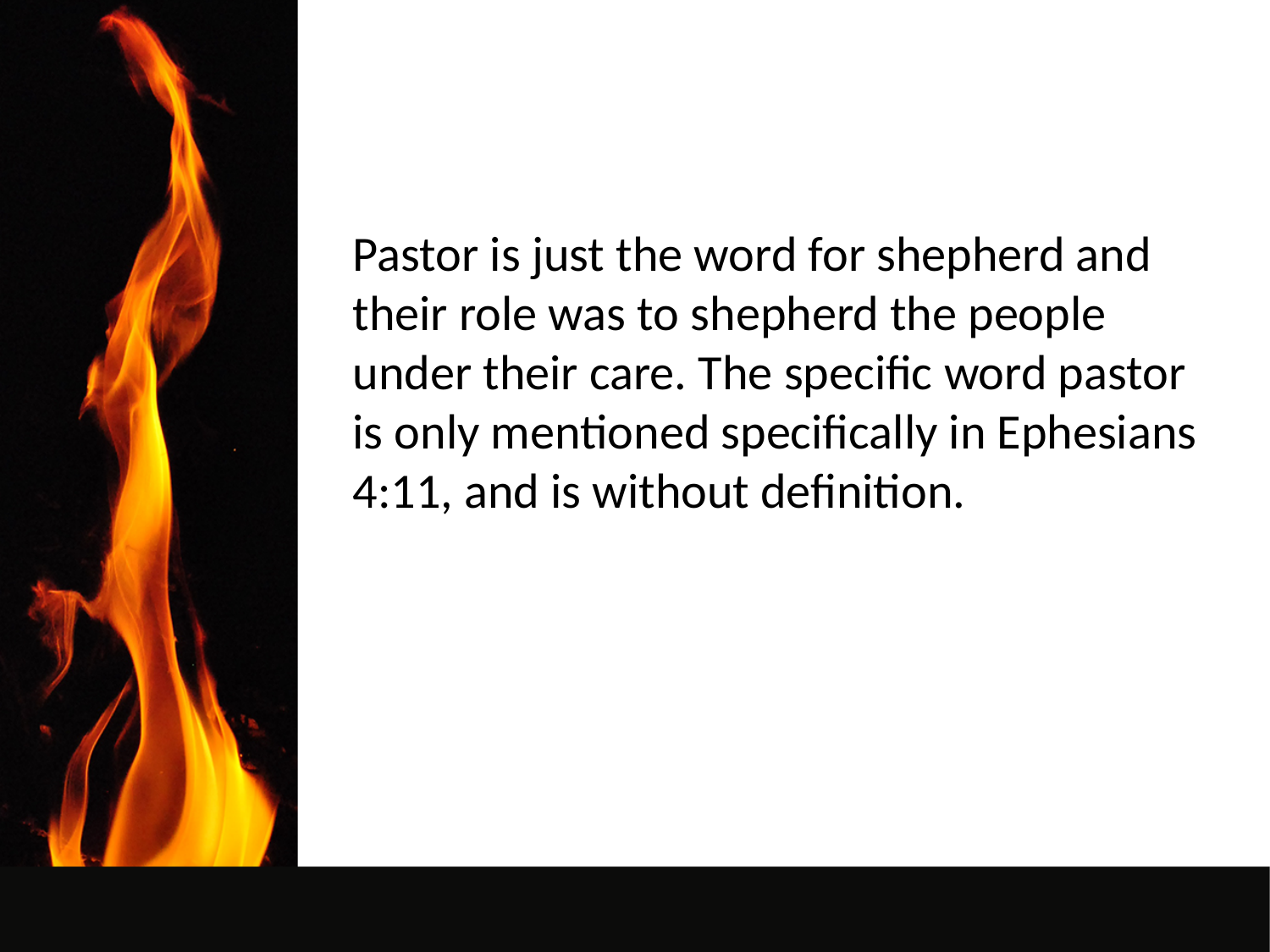

Pastor is just the word for shepherd and their role was to shepherd the people under their care. The specific word pastor is only mentioned specifically in Ephesians 4:11, and is without definition.